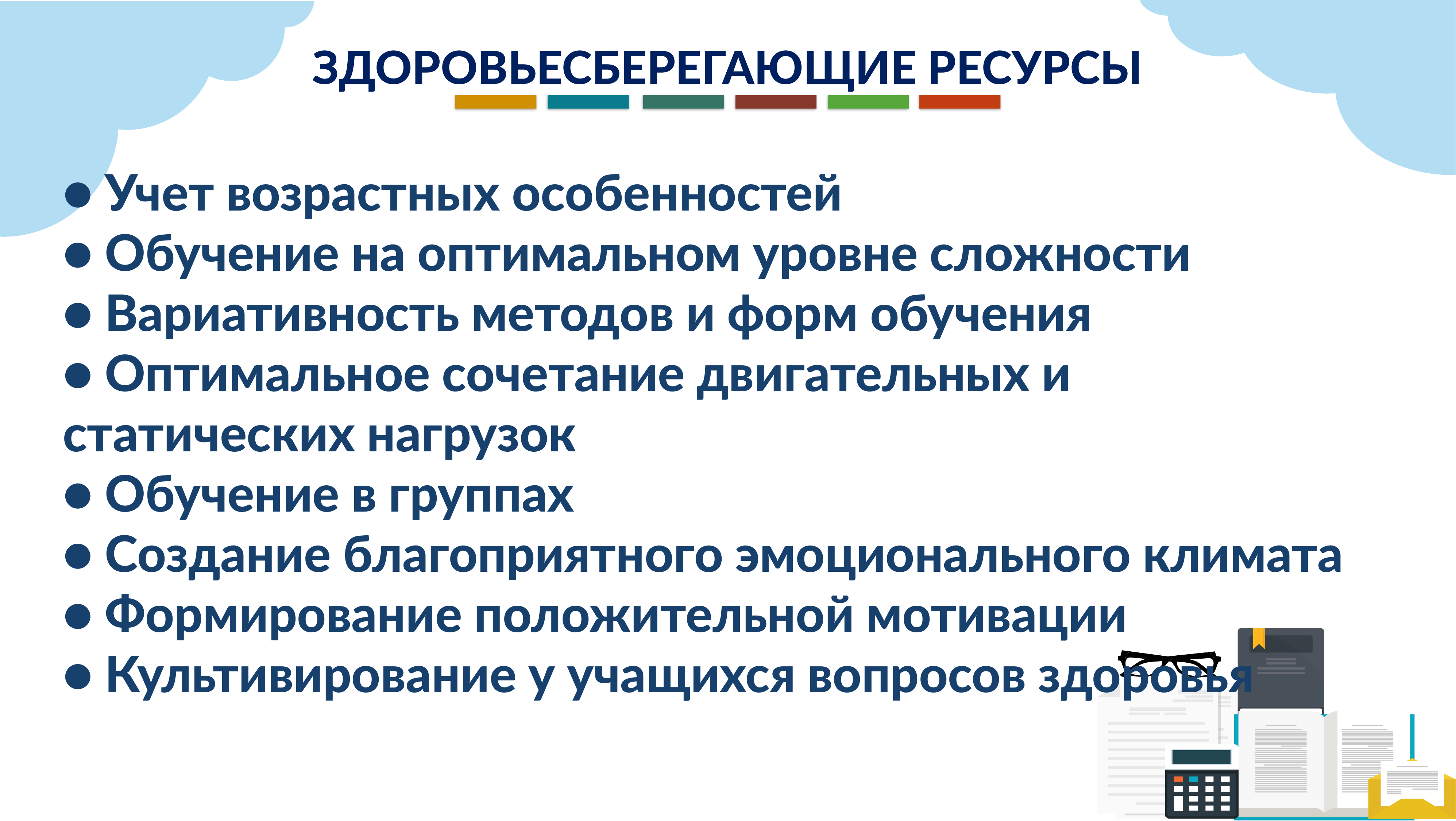

ЗДОРОВЬЕСБЕРЕГАЮЩИЕ РЕСУРСЫ

● Учет возрастных особенностей
● Обучение на оптимальном уровне сложности
● Вариативность методов и форм обучения
● Оптимальное сочетание двигательных и статических нагрузок
● Обучение в группах
● Создание благоприятного эмоционального климата
● Формирование положительной мотивации
● Культивирование у учащихся вопросов здоровья